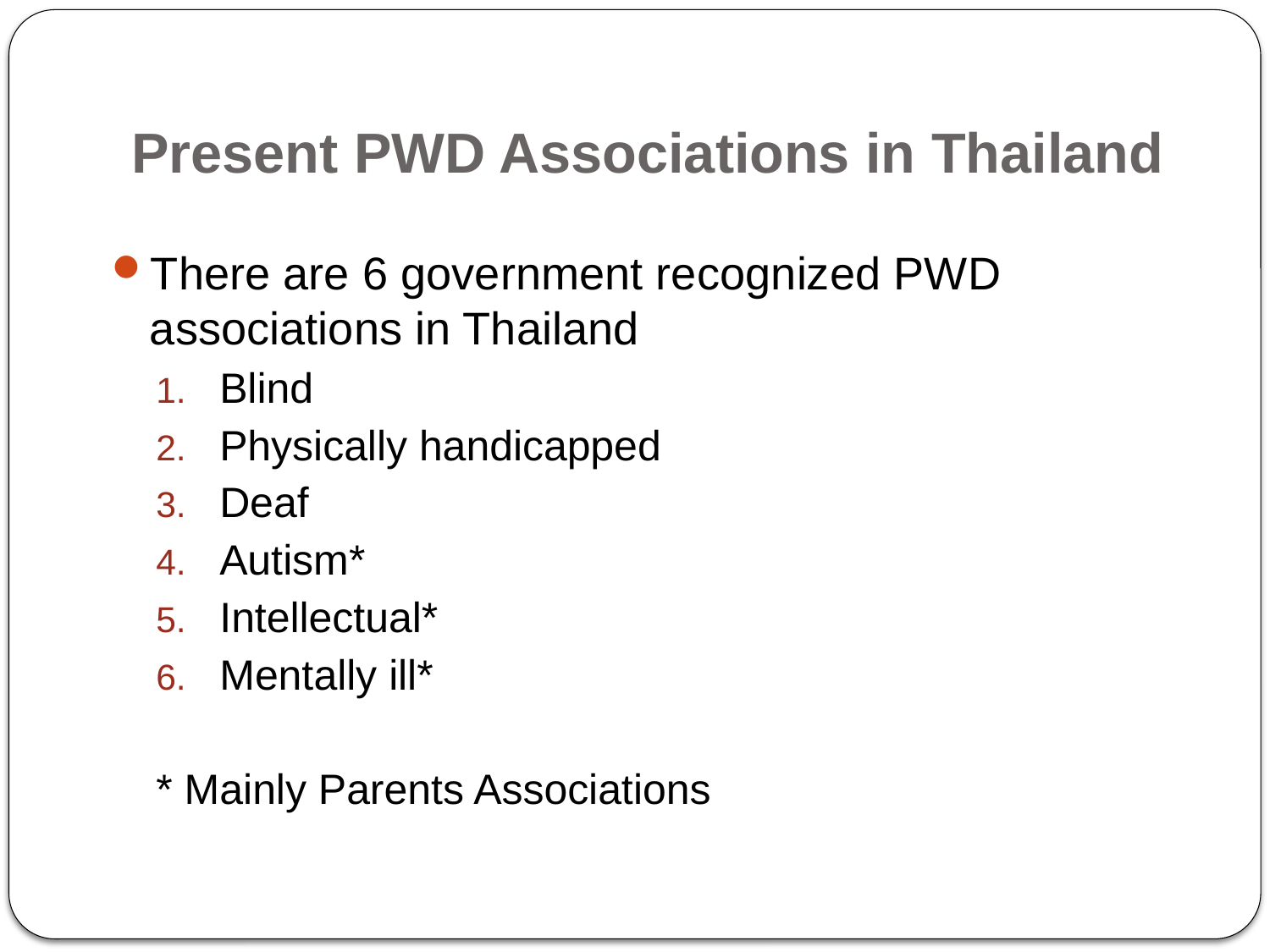

# Present PWD Associations in Thailand
There are 6 government recognized PWD associations in Thailand
Blind
Physically handicapped
Deaf
Autism*
Intellectual*
Mentally ill*

* Mainly Parents Associations